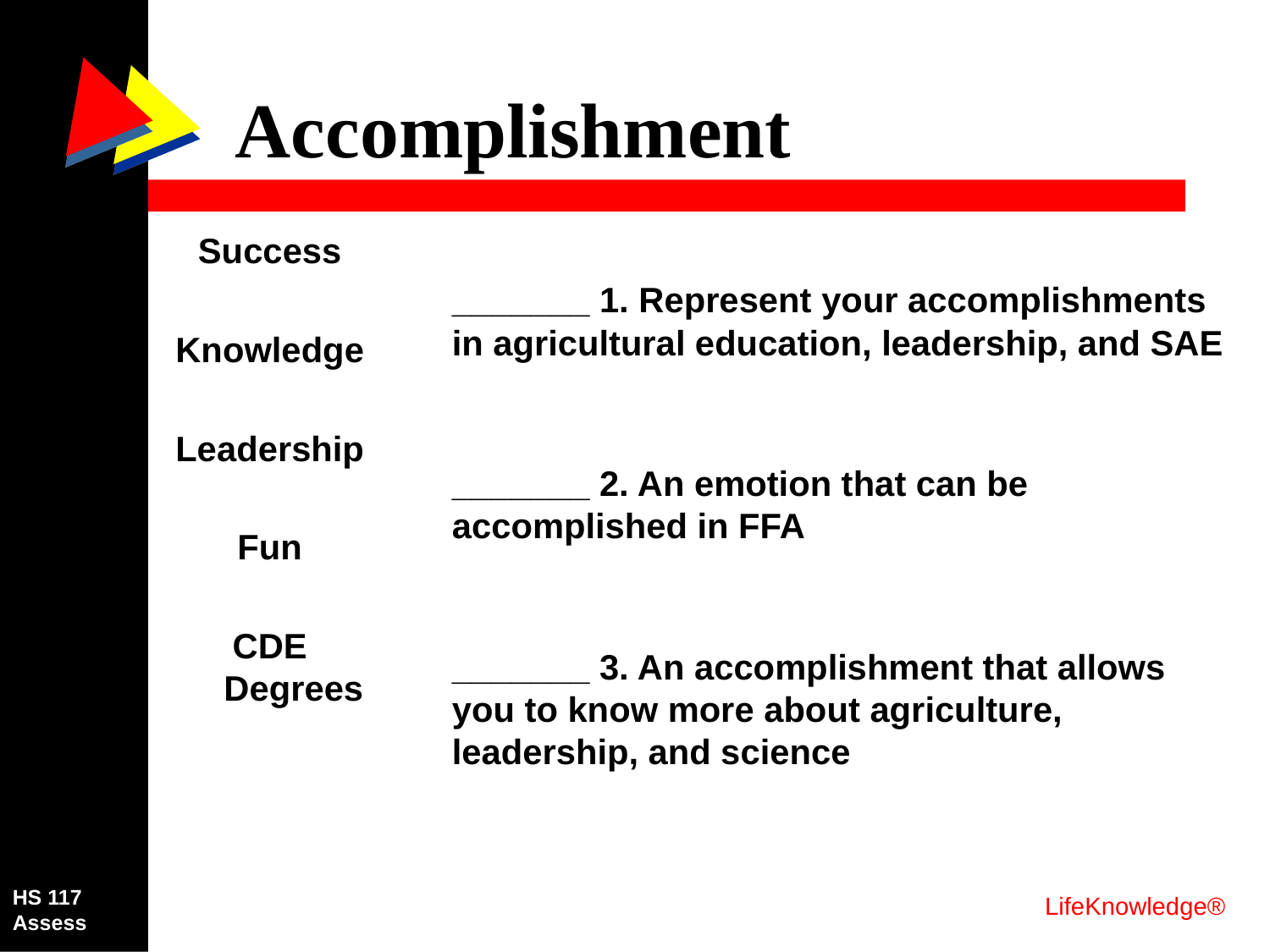

# Accomplishment
Success

Knowledge

Leadership

Fun

CDE Degrees

	_______ 1. Represent your accomplishments in agricultural education, leadership, and SAE

	_______ 2. An emotion that can be accomplished in FFA

	_______ 3. An accomplishment that allows you to know more about agriculture, leadership, and science
HS 117
Assess
LifeKnowledge®